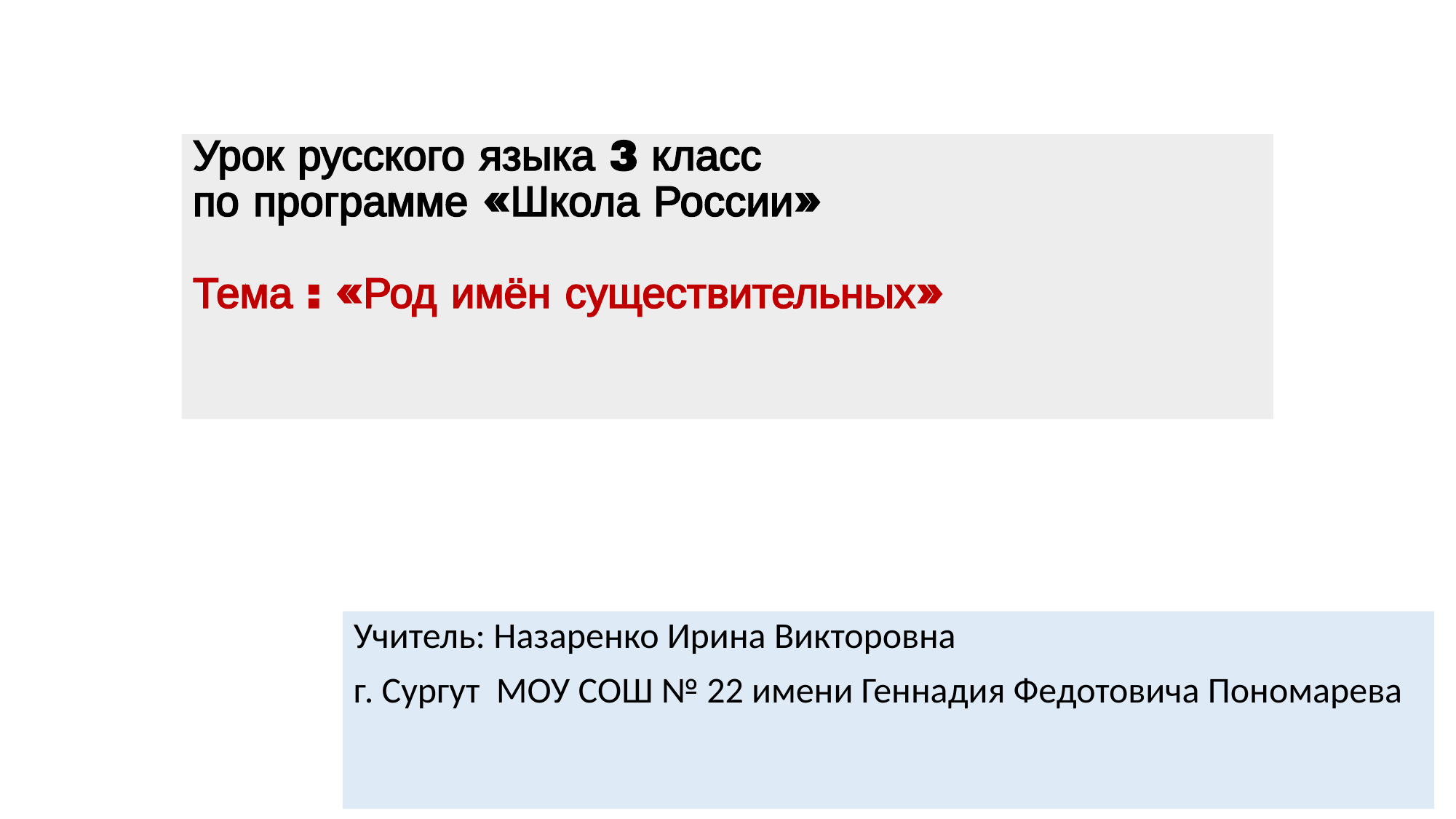

# Урок русского языка 3 класс по программе «Школа России» Тема : «Род имён существительных»
Учитель: Назаренко Ирина Викторовна
г. Сургут  МОУ СОШ № 22 имени Геннадия Федотовича Пономарева